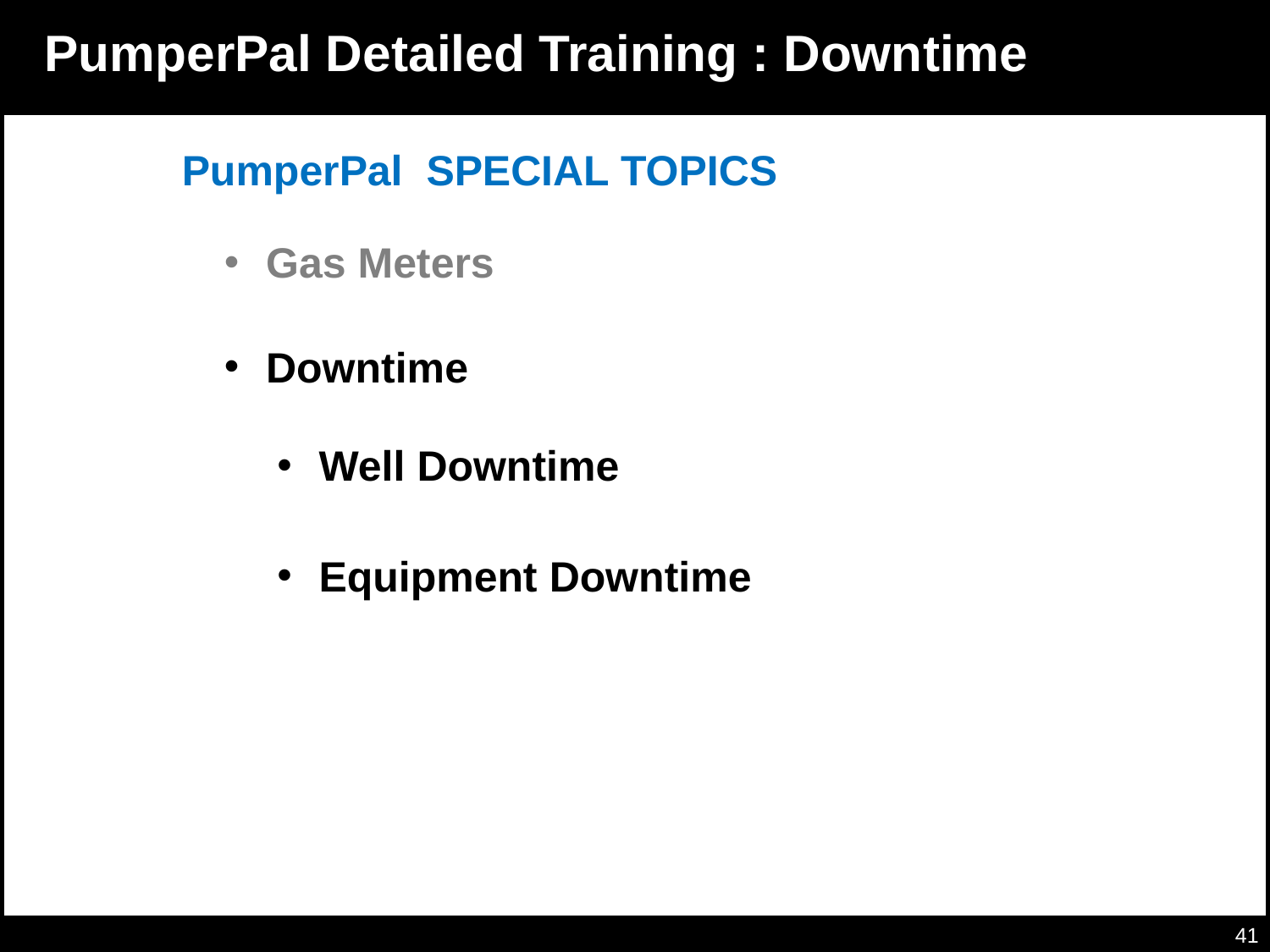

# Types
PumperPal Detailed Training : Downtime
PumperPal  SPECIAL TOPICS
 Gas Meters
 Downtime
 Well Downtime
 Equipment Downtime